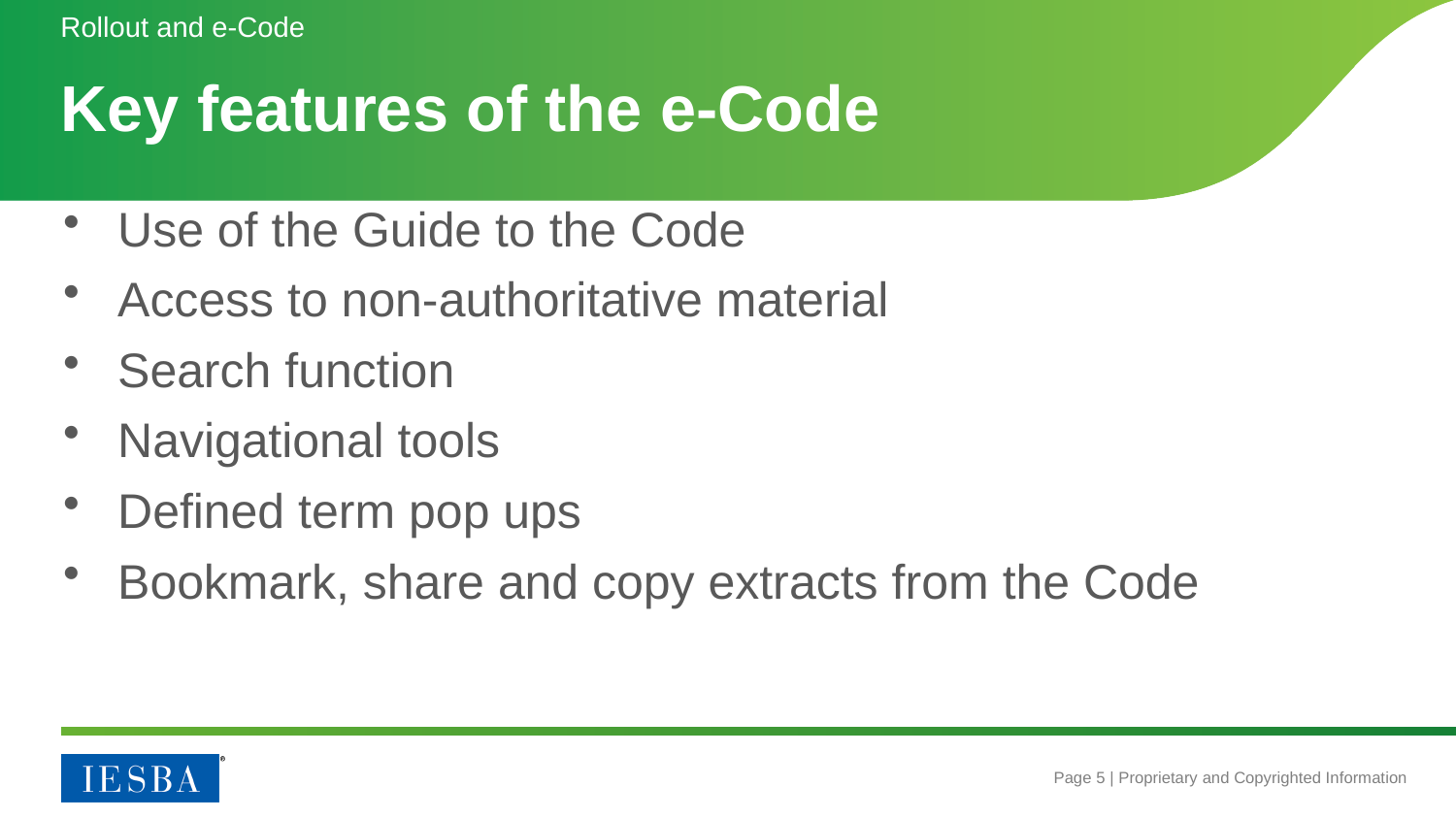

Rollout and e-Code
# Key features of the e-Code
Use of the Guide to the Code
Access to non-authoritative material
Search function
Navigational tools
Defined term pop ups
Bookmark, share and copy extracts from the Code